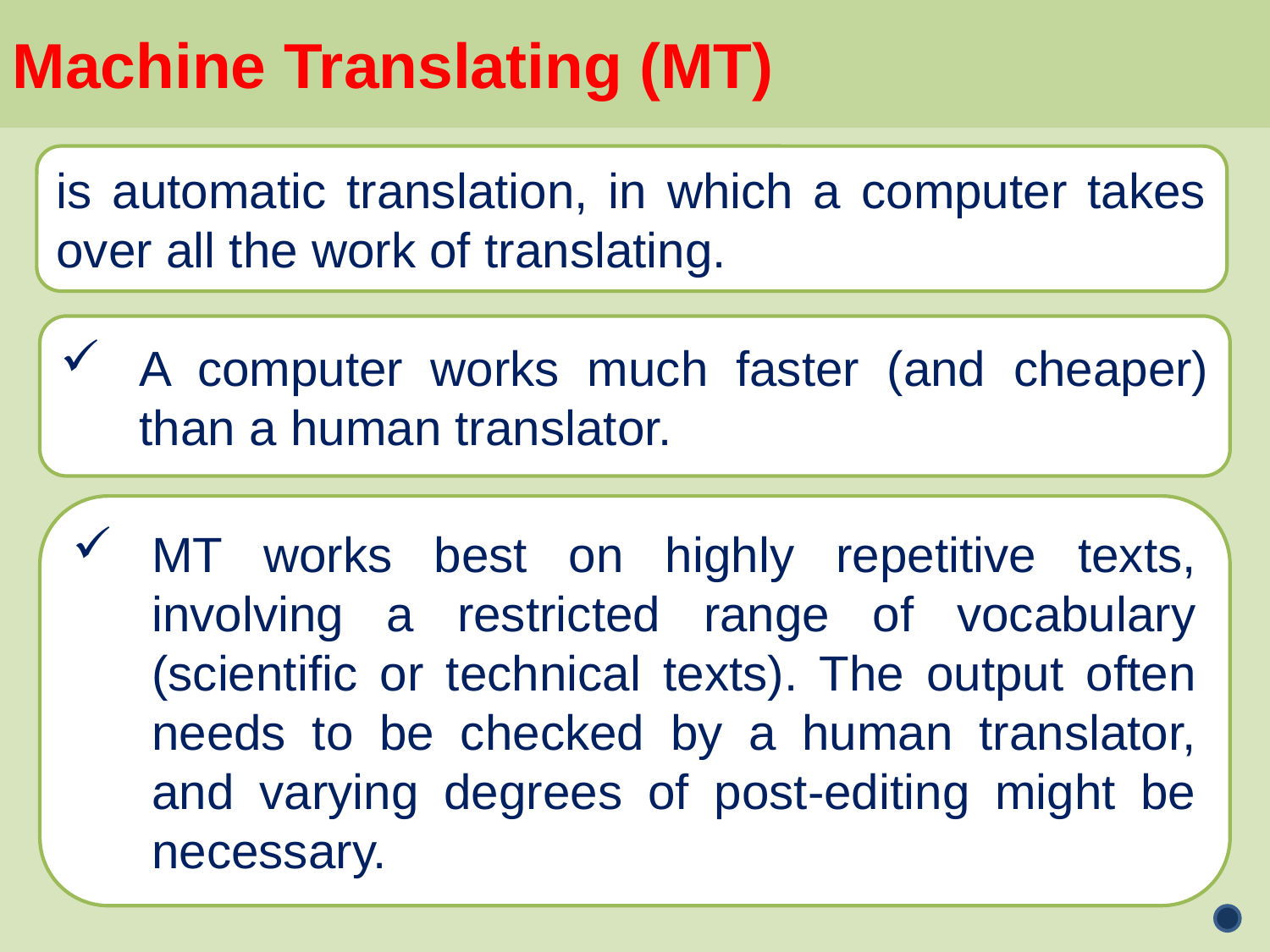

Machine Translating (MT)
is automatic translation, in which a computer takes over all the work of translating.
A computer works much faster (and cheaper) than a human translator.
MT works best on highly repetitive texts, involving a restricted range of vocabulary (scientific or technical texts). The output often needs to be checked by a human translator, and varying degrees of post-editing might be necessary.